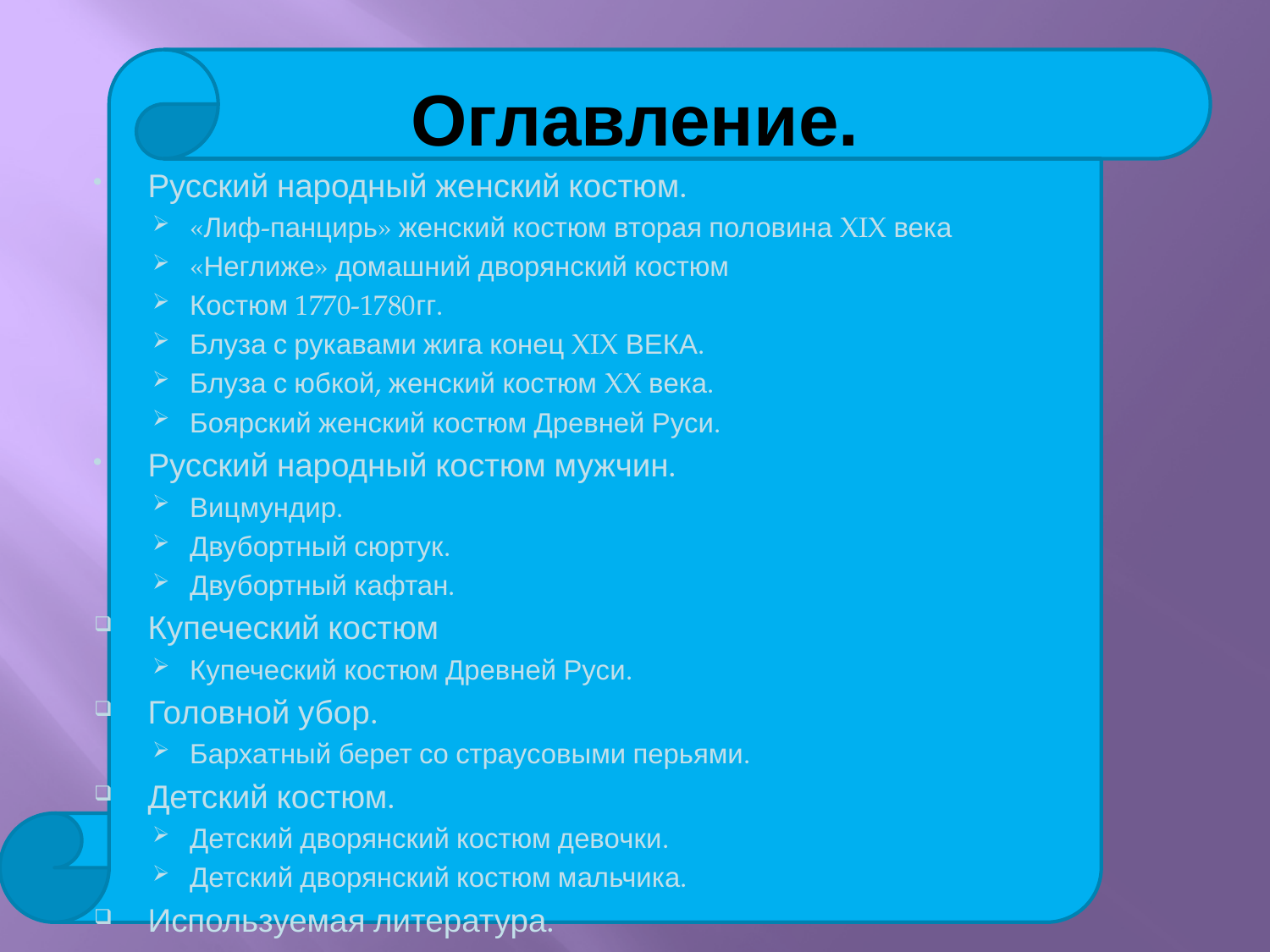

# Оглавление.

Русский народный женский костюм.
«Лиф-панцирь» женский костюм вторая половина XIX века
«Неглиже» домашний дворянский костюм
Костюм 1770-1780гг.
Блуза с рукавами жига конец XIX ВЕКА.
Блуза с юбкой, женский костюм XX века.
Боярский женский костюм Древней Руси.
Русский народный костюм мужчин.
Вицмундир.
Двубортный сюртук.
Двубортный кафтан.
Купеческий костюм
Купеческий костюм Древней Руси.
Головной убор.
Бархатный берет со страусовыми перьями.
Детский костюм.
Детский дворянский костюм девочки.
Детский дворянский костюм мальчика.
Используемая литература.